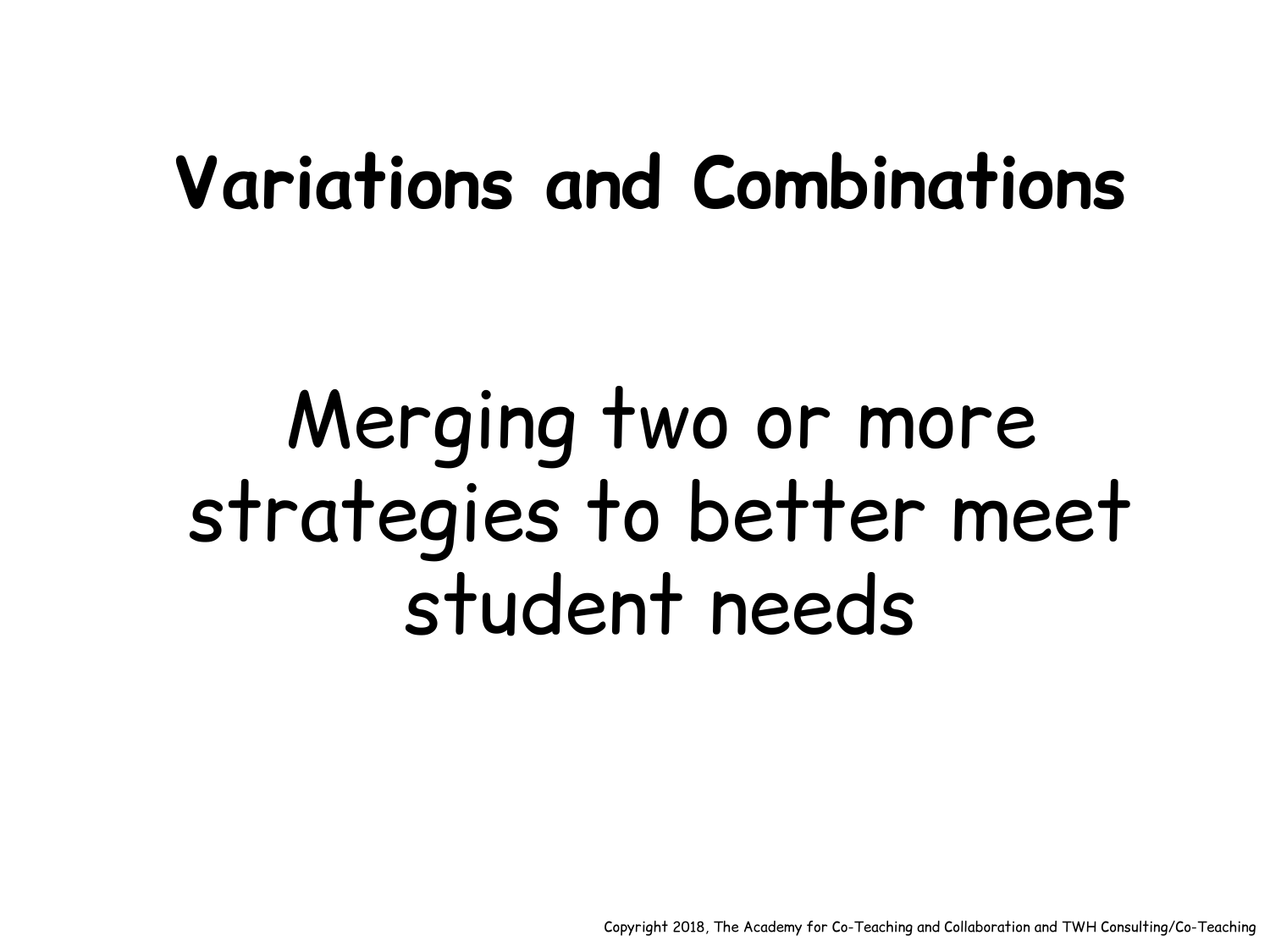

Variations and Combinations
Merging two or more strategies to better meet student needs

Copyright 2018, The Academy for Co-Teaching and Collaboration and TWH Consulting/Co-Teaching